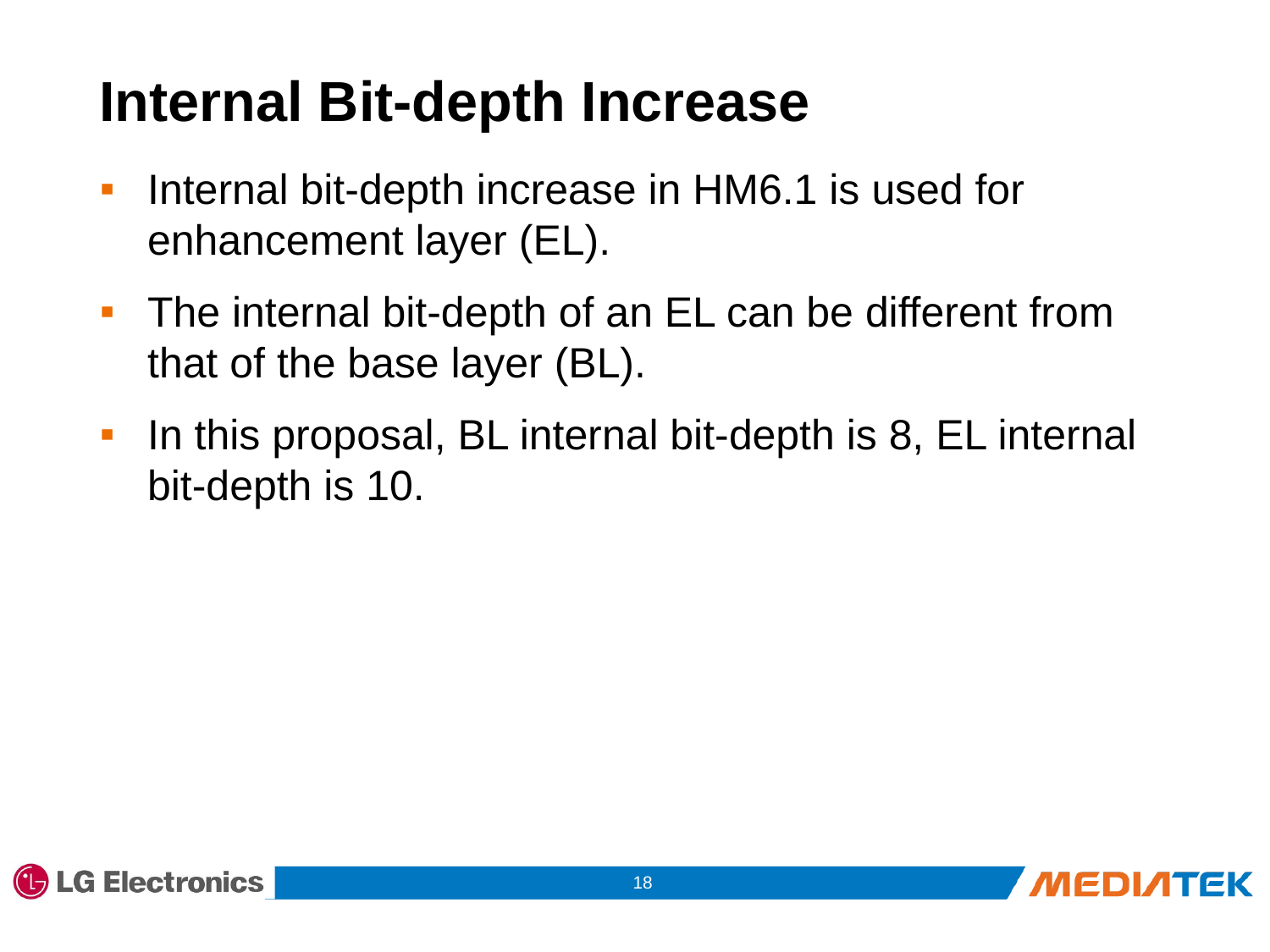

# Internal Bit-depth Increase
Internal bit-depth increase in HM6.1 is used for enhancement layer (EL).
The internal bit-depth of an EL can be different from that of the base layer (BL).
In this proposal, BL internal bit-depth is 8, EL internal bit-depth is 10.

18